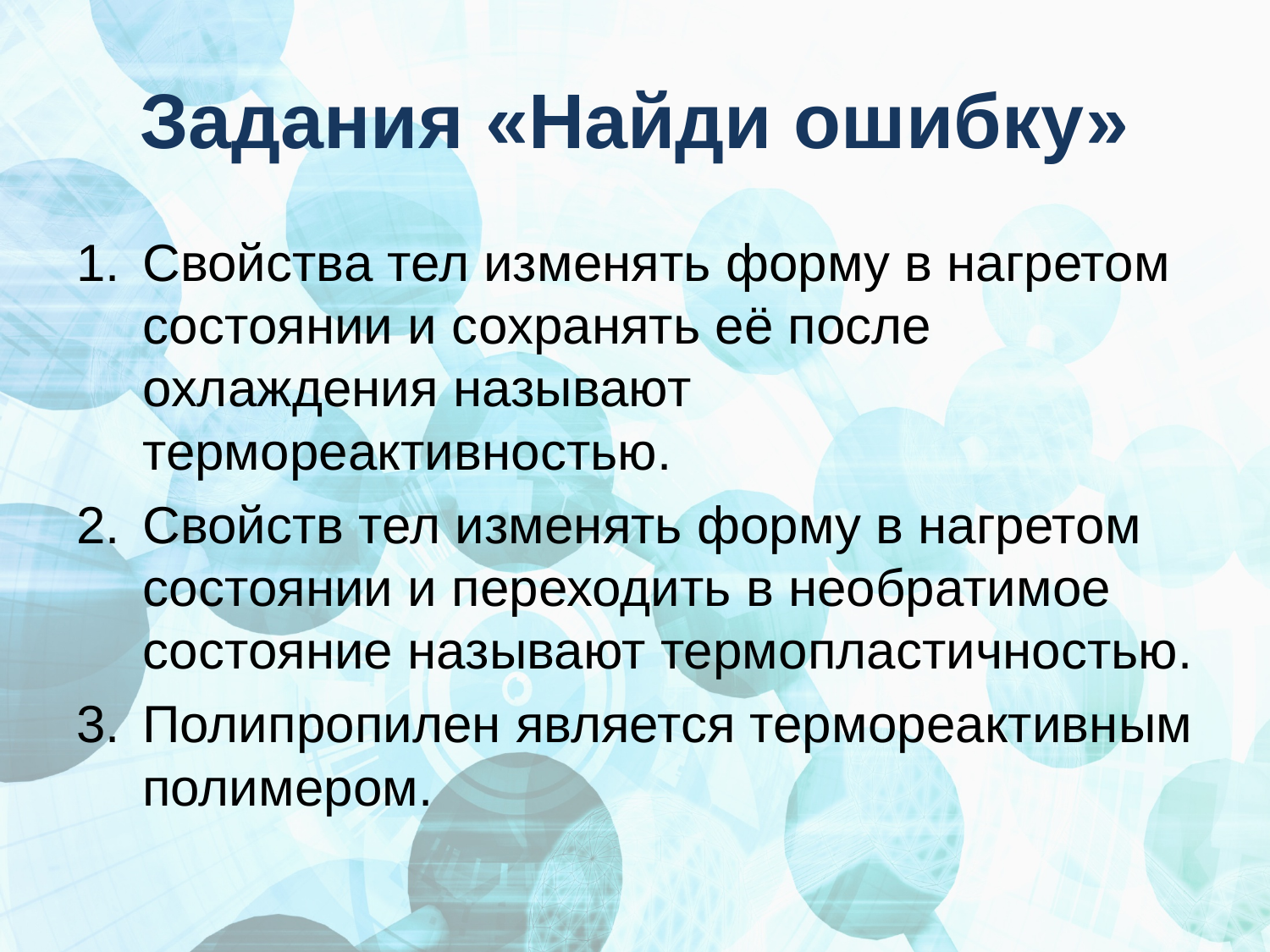

# Задания «Найди ошибку»
Свойства тел изменять форму в нагретом состоянии и сохранять её после охлаждения называют термореактивностью.
Свойств тел изменять форму в нагретом состоянии и переходить в необратимое состояние называют термопластичностью.
Полипропилен является термореактивным полимером.